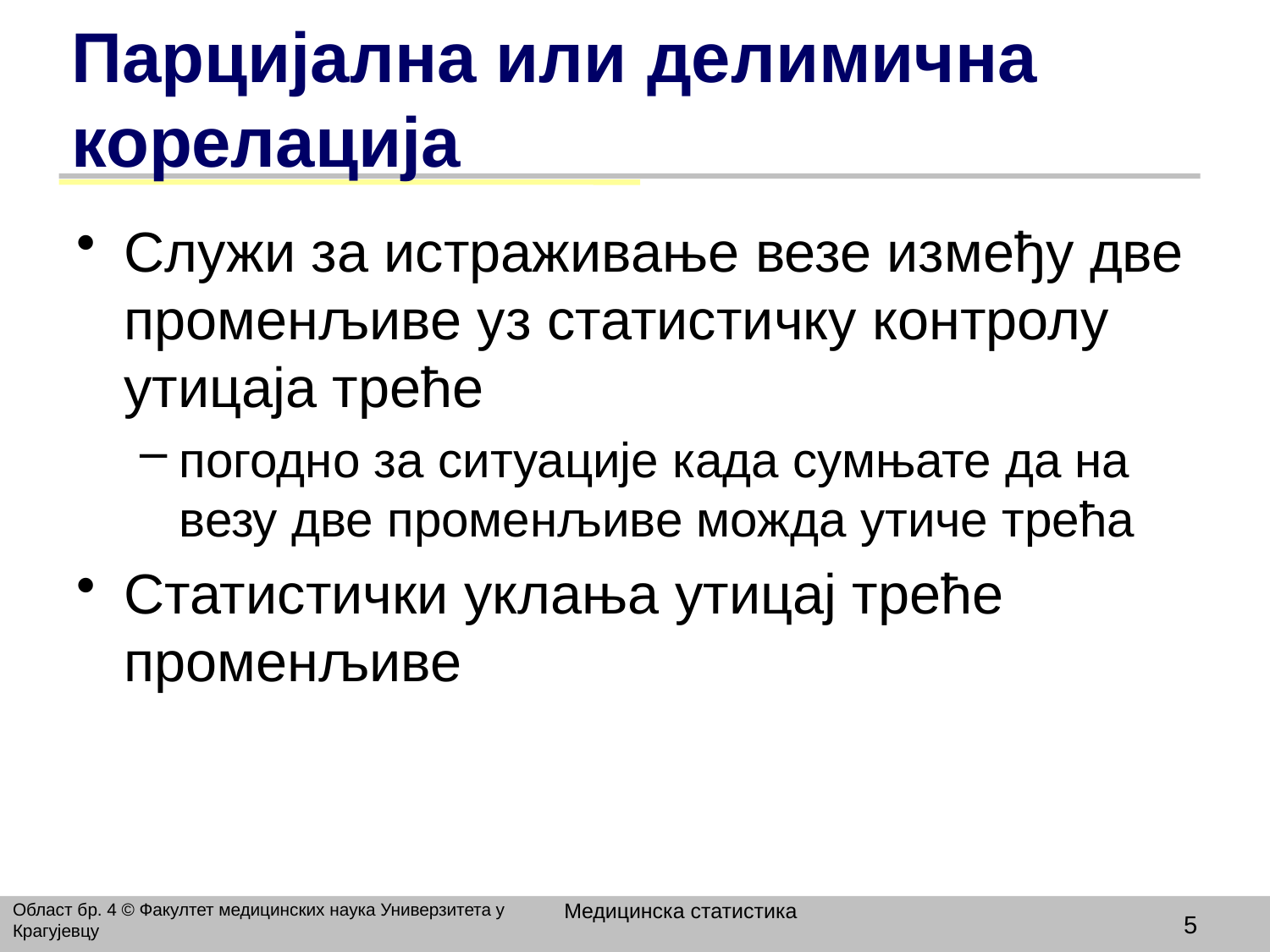

# Парцијална или делимична корелација
Служи за истраживање везе између две променљиве уз статистичку контролу утицаја треће
погодно за ситуације када сумњате да на везу две променљиве можда утиче трећа
Статистички уклања утицај треће променљиве
Медицинска статистика
Област бр. 4 © Факултет медицинских наука Универзитета у Крагујевцу
5